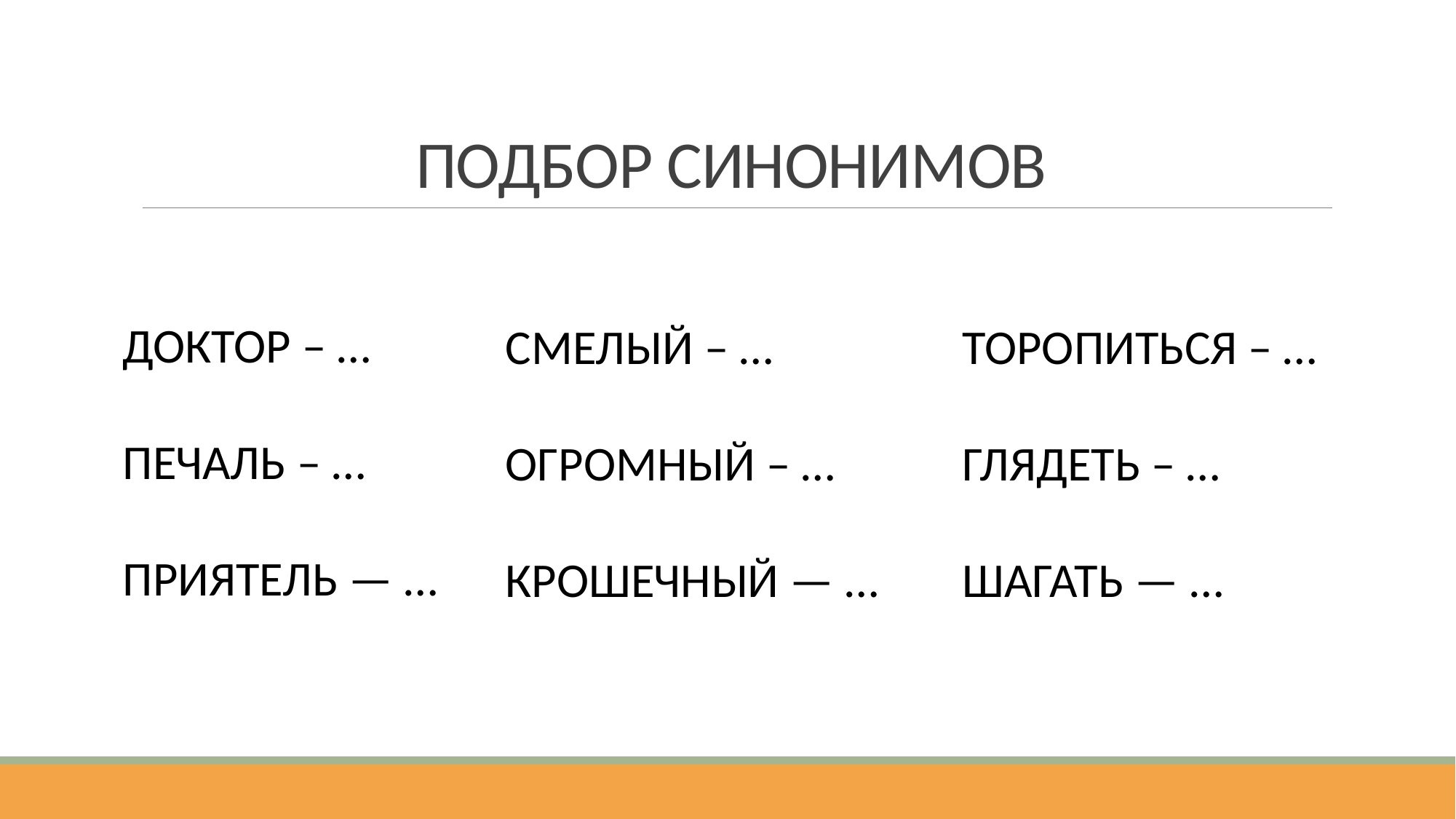

# ПОДБОР СИНОНИМОВ
ДОКТОР – …
ПЕЧАЛЬ – …
ПРИЯТЕЛЬ — …
СМЕЛЫЙ – …
ОГРОМНЫЙ – …
КРОШЕЧНЫЙ — …
ТОРОПИТЬСЯ – …
ГЛЯДЕТЬ – …
ШАГАТЬ — …